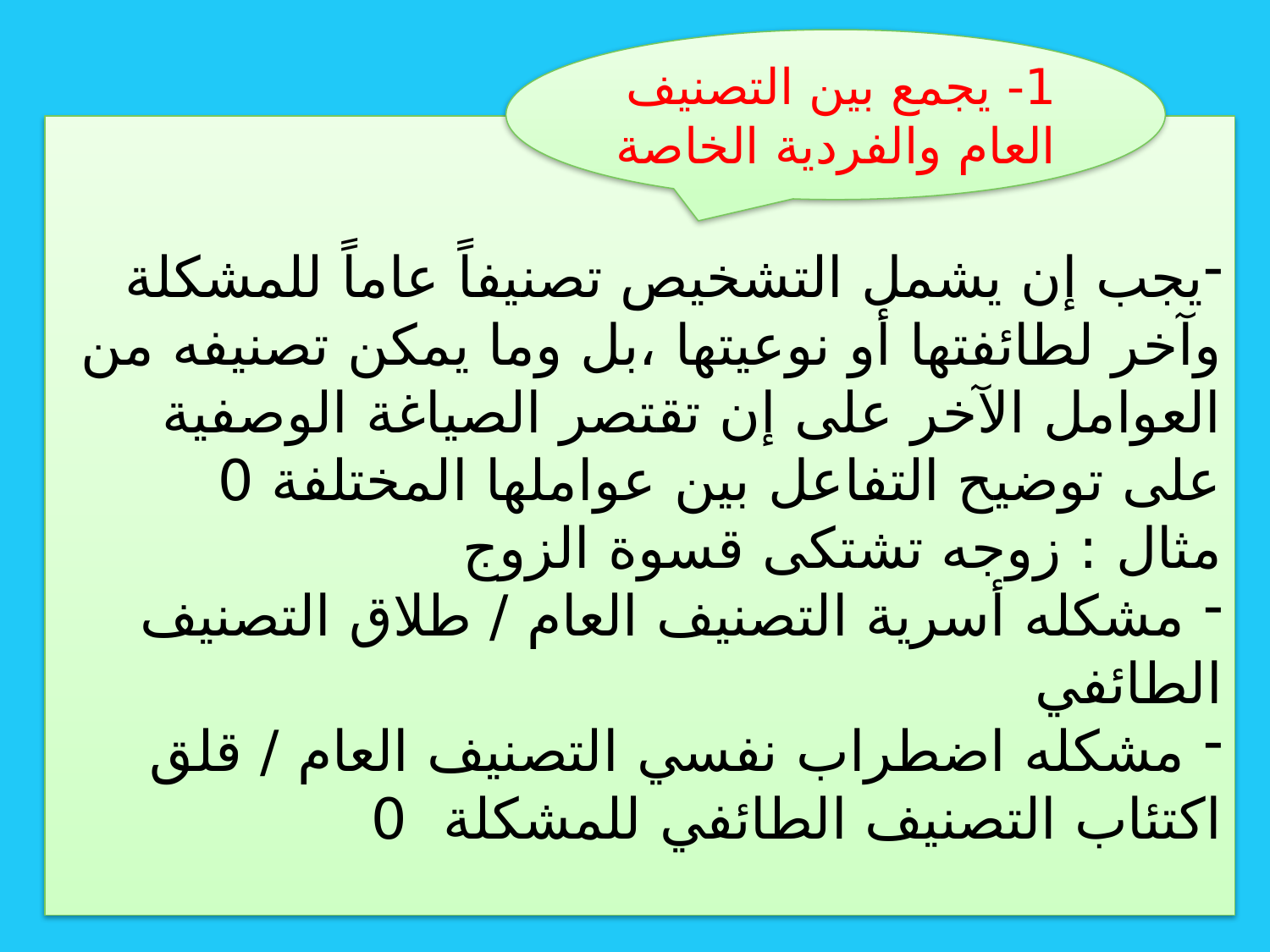

1- يجمع بين التصنيف العام والفردية الخاصة

يجب إن يشمل التشخيص تصنيفاً عاماً للمشكلة وآخر لطائفتها أو نوعيتها ،بل وما يمكن تصنيفه من العوامل الآخر على إن تقتصر الصياغة الوصفية على توضيح التفاعل بين عواملها المختلفة 0 مثال : زوجه تشتكى قسوة الزوج
 مشكله أسرية التصنيف العام / طلاق التصنيف الطائفي
 مشكله اضطراب نفسي التصنيف العام / قلق اكتئاب التصنيف الطائفي للمشكلة  0